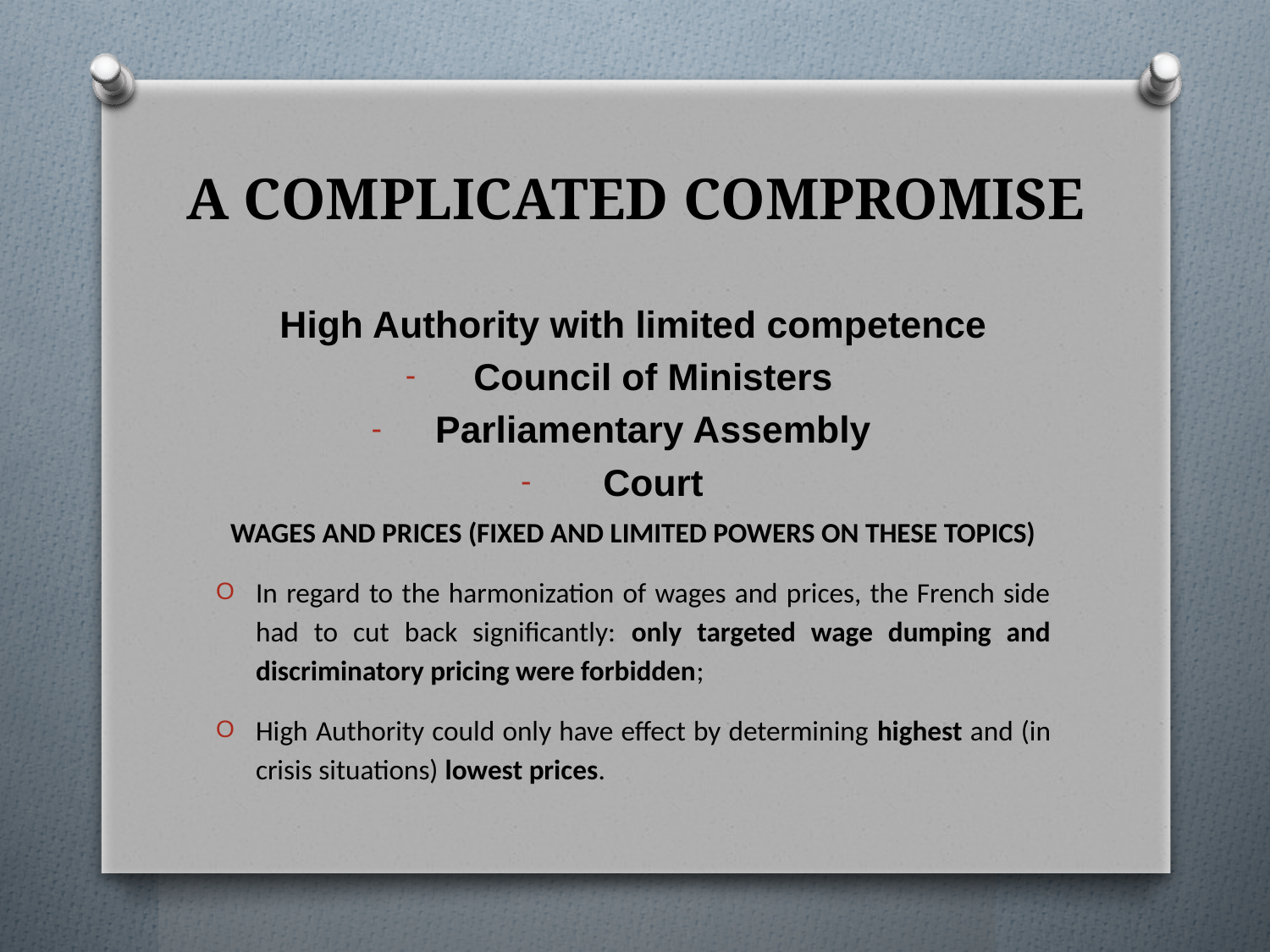

# A COMPLICATED COMPROMISE
High Authority with limited competence
Council of Ministers
Parliamentary Assembly
Court
WAGES AND PRICES (FIXED AND LIMITED POWERS ON THESE TOPICS)
In regard to the harmonization of wages and prices, the French side had to cut back significantly: only targeted wage dumping and discriminatory pricing were forbidden;
High Authority could only have effect by determining highest and (in crisis situations) lowest prices.